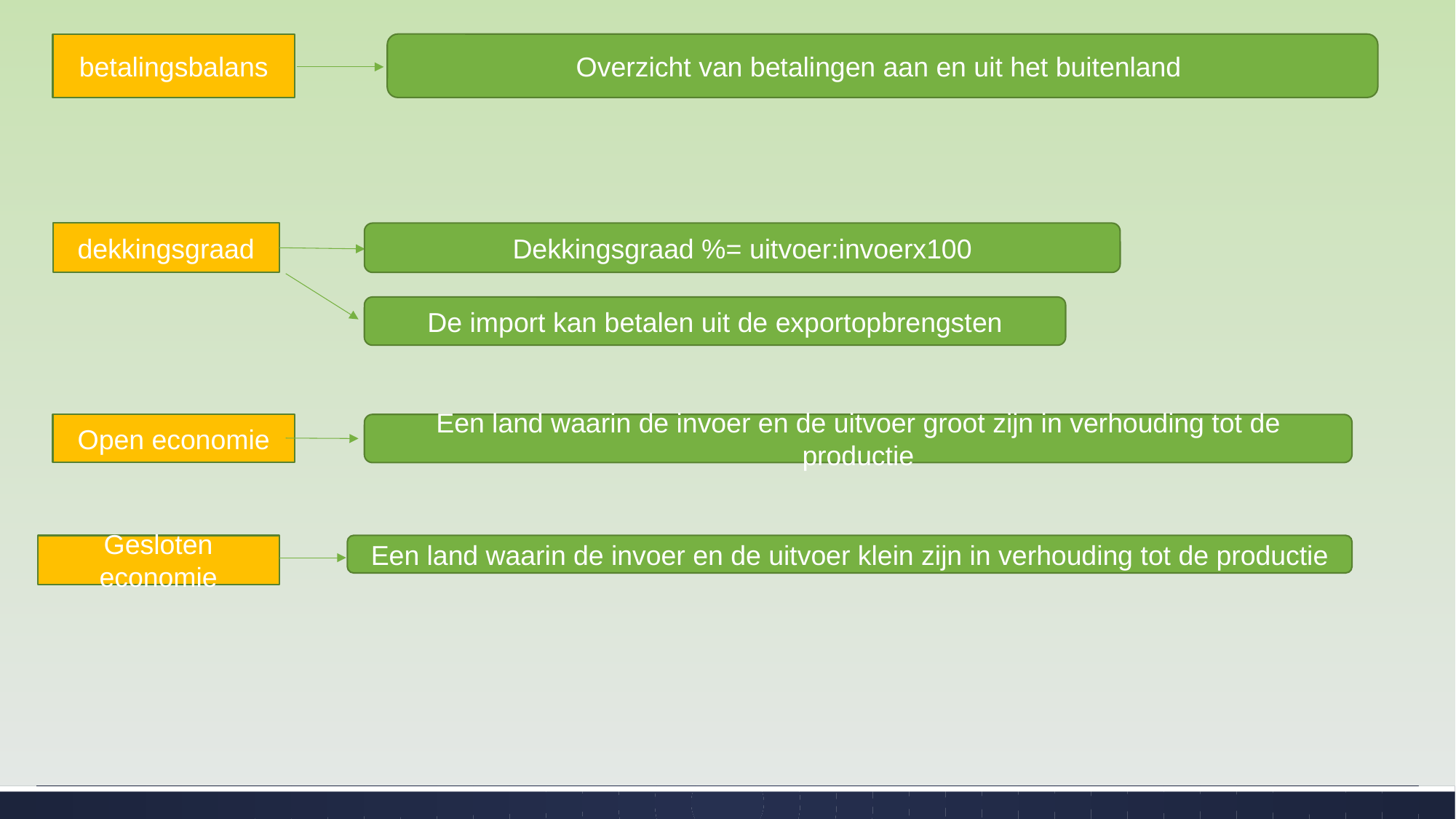

betalingsbalans
Overzicht van betalingen aan en uit het buitenland
dekkingsgraad
Dekkingsgraad %= uitvoer:invoerx100
De import kan betalen uit de exportopbrengsten
Open economie
Een land waarin de invoer en de uitvoer groot zijn in verhouding tot de productie
Gesloten economie
Een land waarin de invoer en de uitvoer klein zijn in verhouding tot de productie